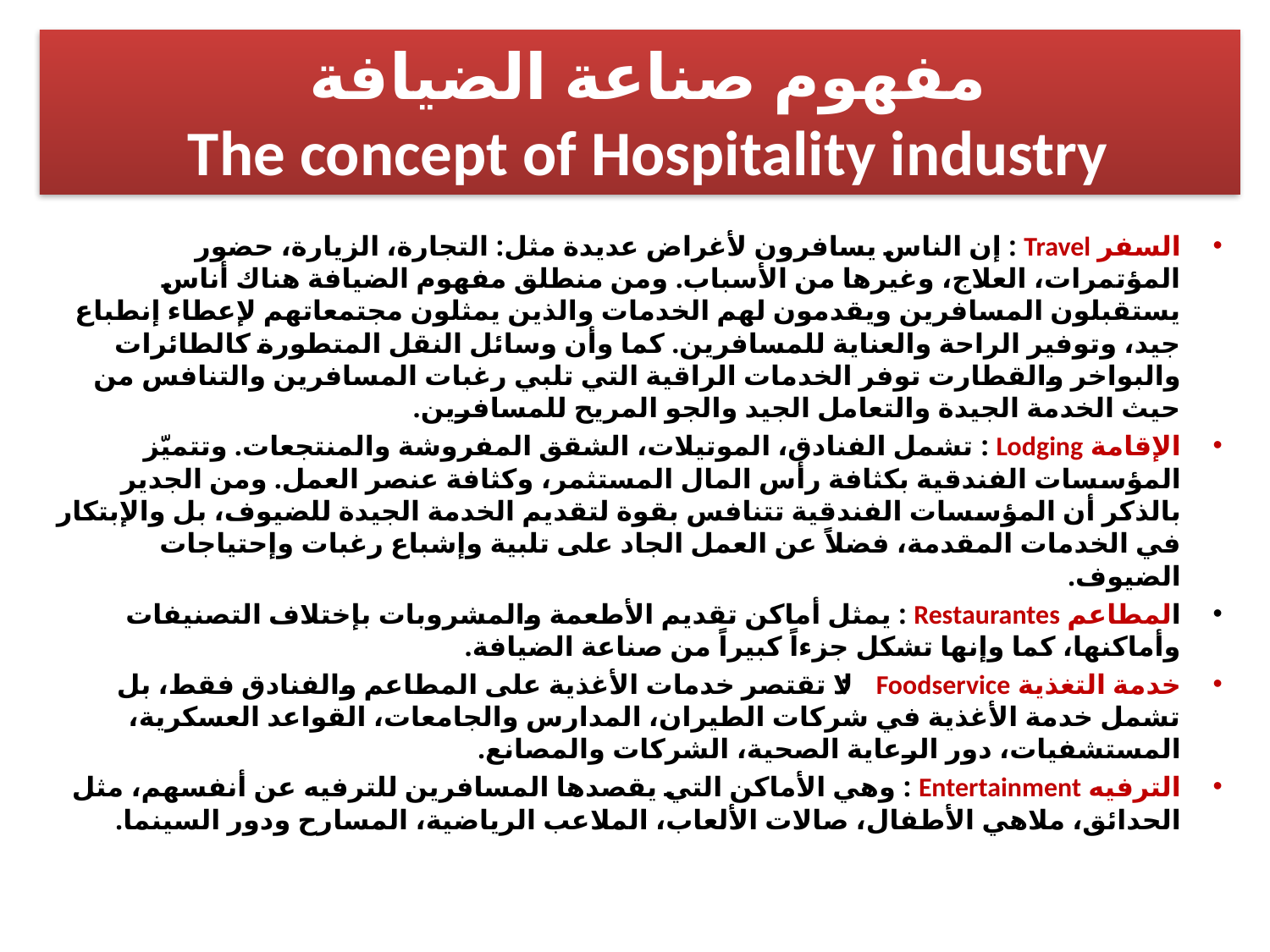

مفهوم صناعة الضيافة
The concept of Hospitality industry
السفر Travel : إن الناس يسافرون لأغراض عديدة مثل: التجارة، الزيارة، حضور المؤتمرات، العلاج، وغيرها من الأسباب. ومن منطلق مفهوم الضيافة هناك أناس يستقبلون المسافرين ويقدمون لهم الخدمات والذين يمثلون مجتمعاتهم لإعطاء إنطباع جيد، وتوفير الراحة والعناية للمسافرين. كما وأن وسائل النقل المتطورة كالطائرات والبواخر والقطارت توفر الخدمات الراقية التي تلبي رغبات المسافرين والتنافس من حيث الخدمة الجيدة والتعامل الجيد والجو المريح للمسافرين.
الإقامة Lodging : تشمل الفنادق، الموتيلات، الشقق المفروشة والمنتجعات. وتتميّز المؤسسات الفندقية بكثافة رأس المال المستثمر، وكثافة عنصر العمل. ومن الجدير بالذكر أن المؤسسات الفندقية تتنافس بقوة لتقديم الخدمة الجيدة للضيوف، بل والإبتكار في الخدمات المقدمة، فضلاً عن العمل الجاد على تلبية وإشباع رغبات وإحتياجات الضيوف.
المطاعم Restaurantes : يمثل أماكن تقديم الأطعمة والمشروبات بإختلاف التصنيفات وأماكنها، كما وإنها تشكل جزءاً كبيراً من صناعة الضيافة.
خدمة التغذية Foodservice : لا تقتصر خدمات الأغذية على المطاعم والفنادق فقط، بل تشمل خدمة الأغذية في شركات الطيران، المدارس والجامعات، القواعد العسكرية، المستشفيات، دور الرعاية الصحية، الشركات والمصانع.
الترفيه Entertainment : وهي الأماكن التي يقصدها المسافرين للترفيه عن أنفسهم، مثل الحدائق، ملاهي الأطفال، صالات الألعاب، الملاعب الرياضية، المسارح ودور السينما.